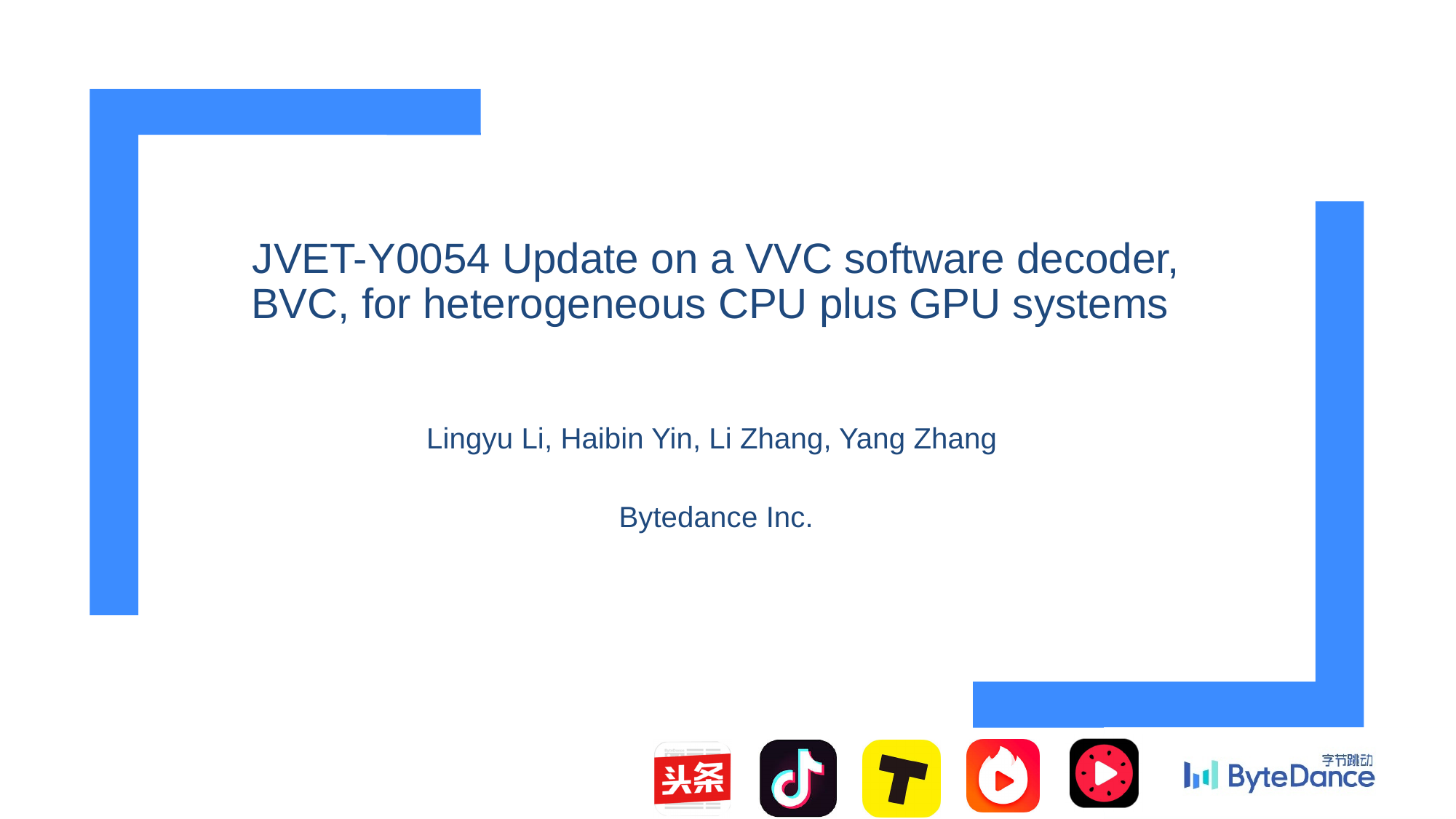

JVET-Y0054 Update on a VVC software decoder, BVC, for heterogeneous CPU plus GPU systems
Lingyu Li, Haibin Yin, Li Zhang, Yang Zhang

Bytedance Inc.